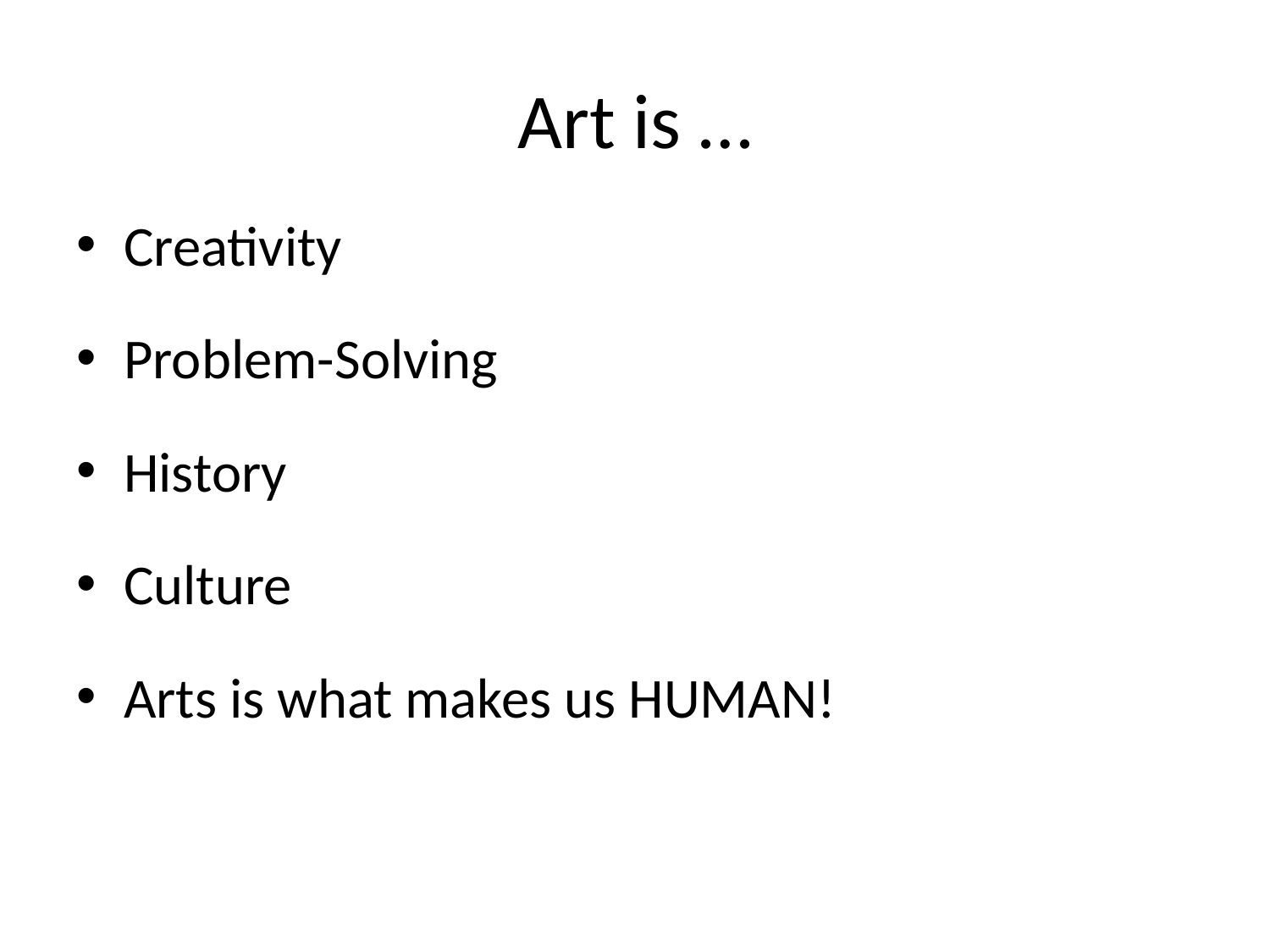

# Art is …
Creativity
Problem-Solving
History
Culture
Arts is what makes us HUMAN!